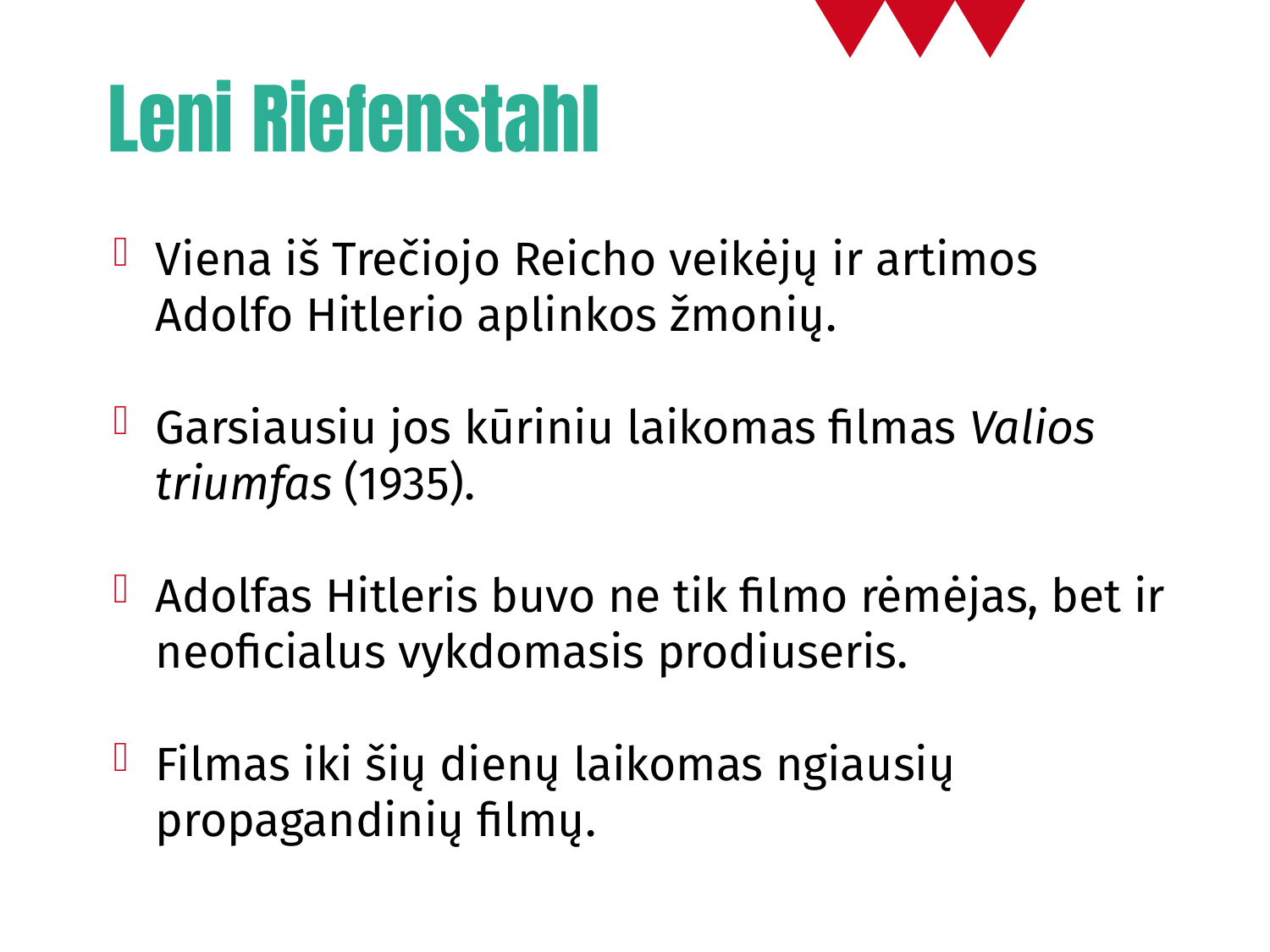

# Leni Riefenstahl
Viena iš Trečiojo Reicho veikėjų ir artimos Adolfo Hitlerio aplinkos žmonių.

Garsiausiu jos kūriniu laikomas filmas Valios triumfas (1935).

Adolfas Hitleris buvo ne tik filmo rėmėjas, bet ir neoficialus vykdomasis prodiuseris.

Filmas iki šių dienų laikomas ngiausių propagandinių filmų.